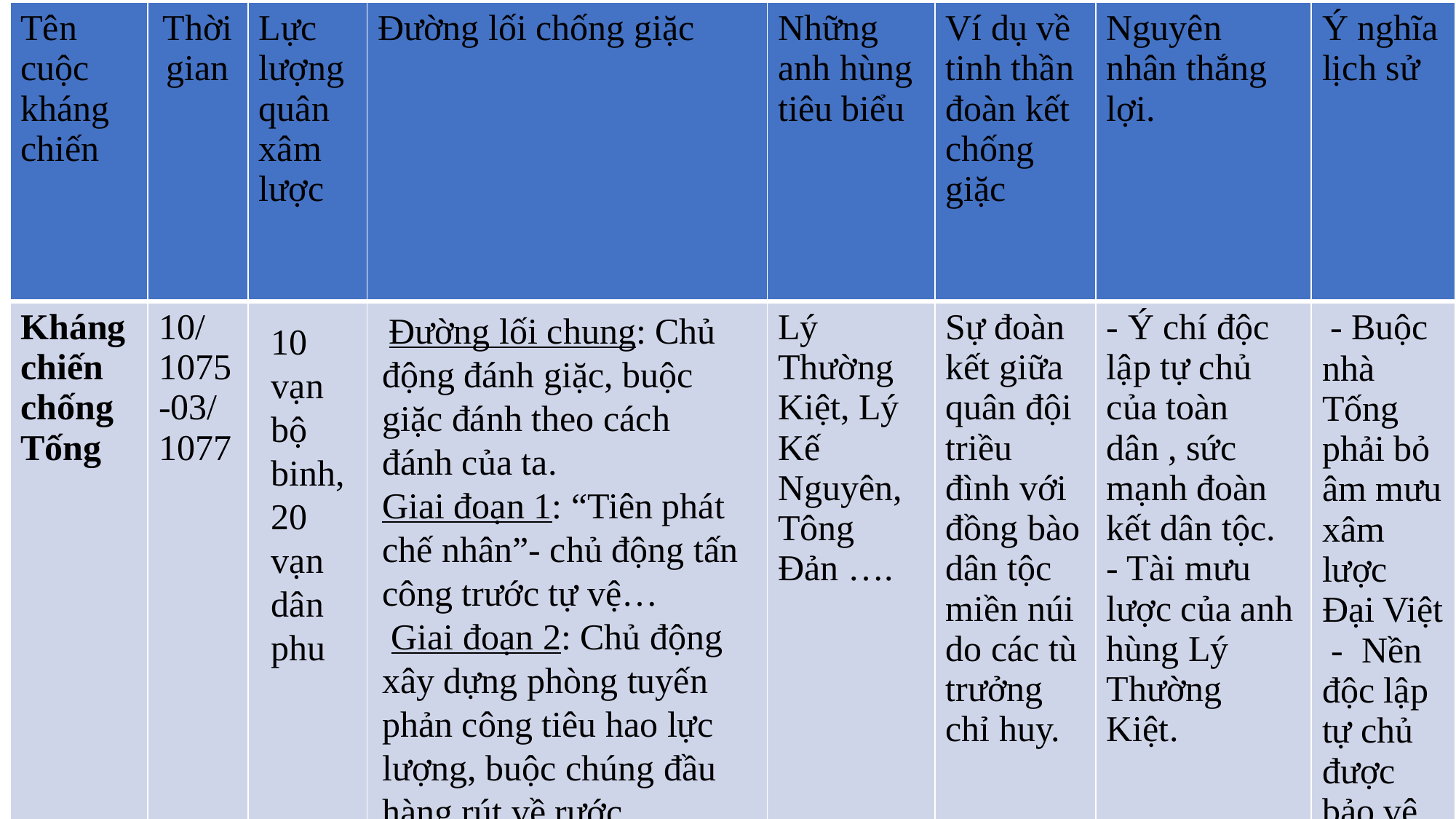

| Tên cuộc kháng chiến | Thời gian | Lực lượng quân xâm lược | Đường lối chống giặc | Những anh hùng tiêu biểu | Ví dụ về tinh thần đoàn kết chống giặc | Nguyên nhân thắng lợi. | Ý nghĩa lịch sử |
| --- | --- | --- | --- | --- | --- | --- | --- |
| Kháng chiến chống Tống | 10/ 1075-03/ 1077 |  |  | Lý Thường Kiệt, Lý Kế Nguyên, Tông Đản …. | Sự đoàn kết giữa quân đội triều đình với đồng bào dân tộc miền núi do các tù trưởng chỉ huy. | - Ý chí độc lập tự chủ của toàn dân , sức mạnh đoàn kết dân tộc. - Tài mưu lược của anh hùng Lý Thường Kiệt. | - Buộc nhà Tống phải bỏ âm mưu xâm lược Đại Việt - Nền độc lập tự chủ được bảo vệ |

 Đường lối chung: Chủ động đánh giặc, buộc giặc đánh theo cách đánh của ta.
Giai đoạn 1: “Tiên phát chế nhân”- chủ động tấn công trước tự vệ…
 Giai đoạn 2: Chủ động xây dựng phòng tuyến phản công tiêu hao lực lượng, buộc chúng đầu hàng rút về rước.

10 vạn bộ binh, 20 vạn dân phu
1/1258

Kháng chiến lần thứ III chống quân xâm lược Nguyên
30 vạn
12/1287